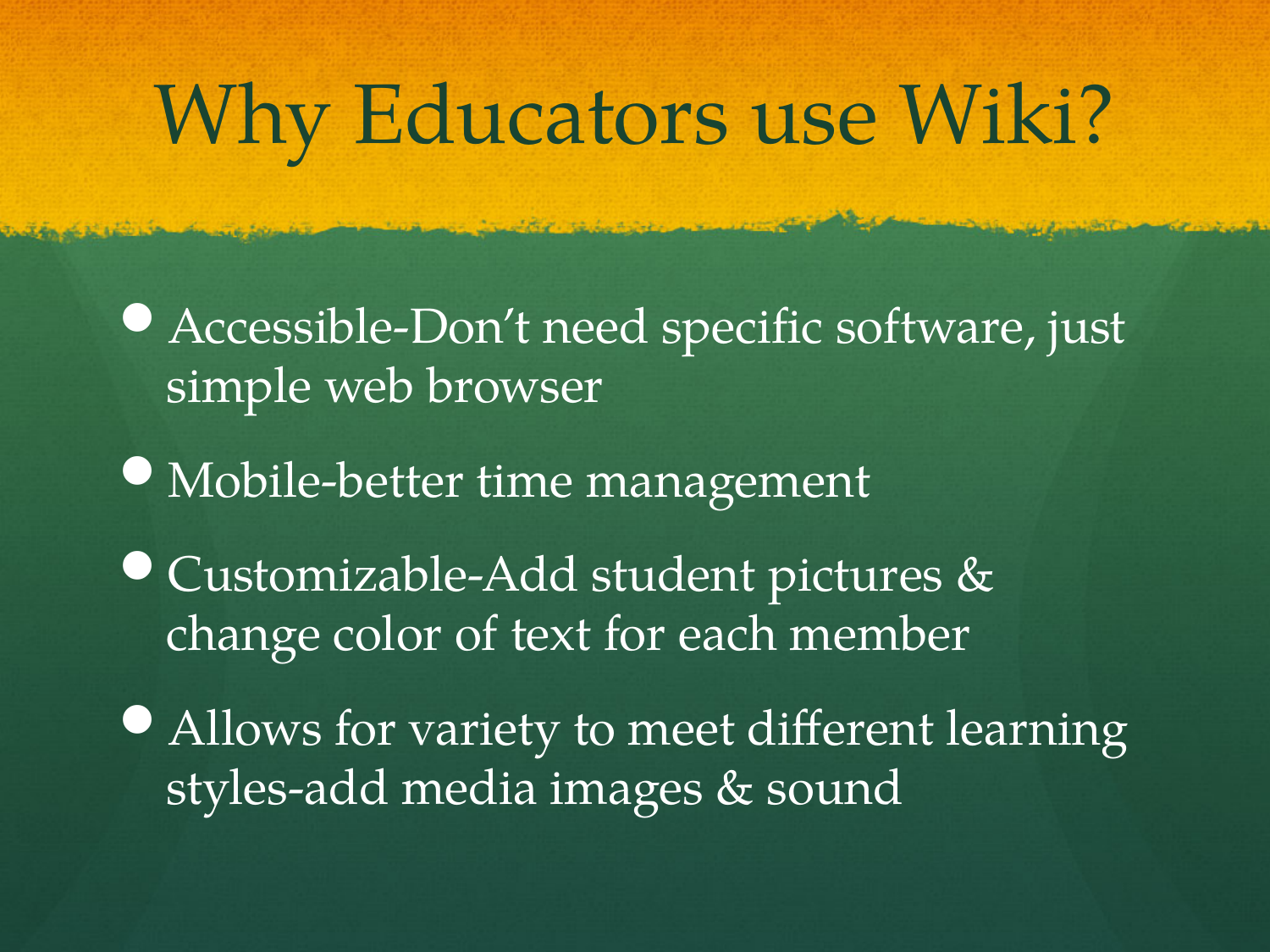

# Why Educators use Wiki?
Accessible-Don’t need specific software, just simple web browser
Mobile-better time management
Customizable-Add student pictures & change color of text for each member
Allows for variety to meet different learning styles-add media images & sound